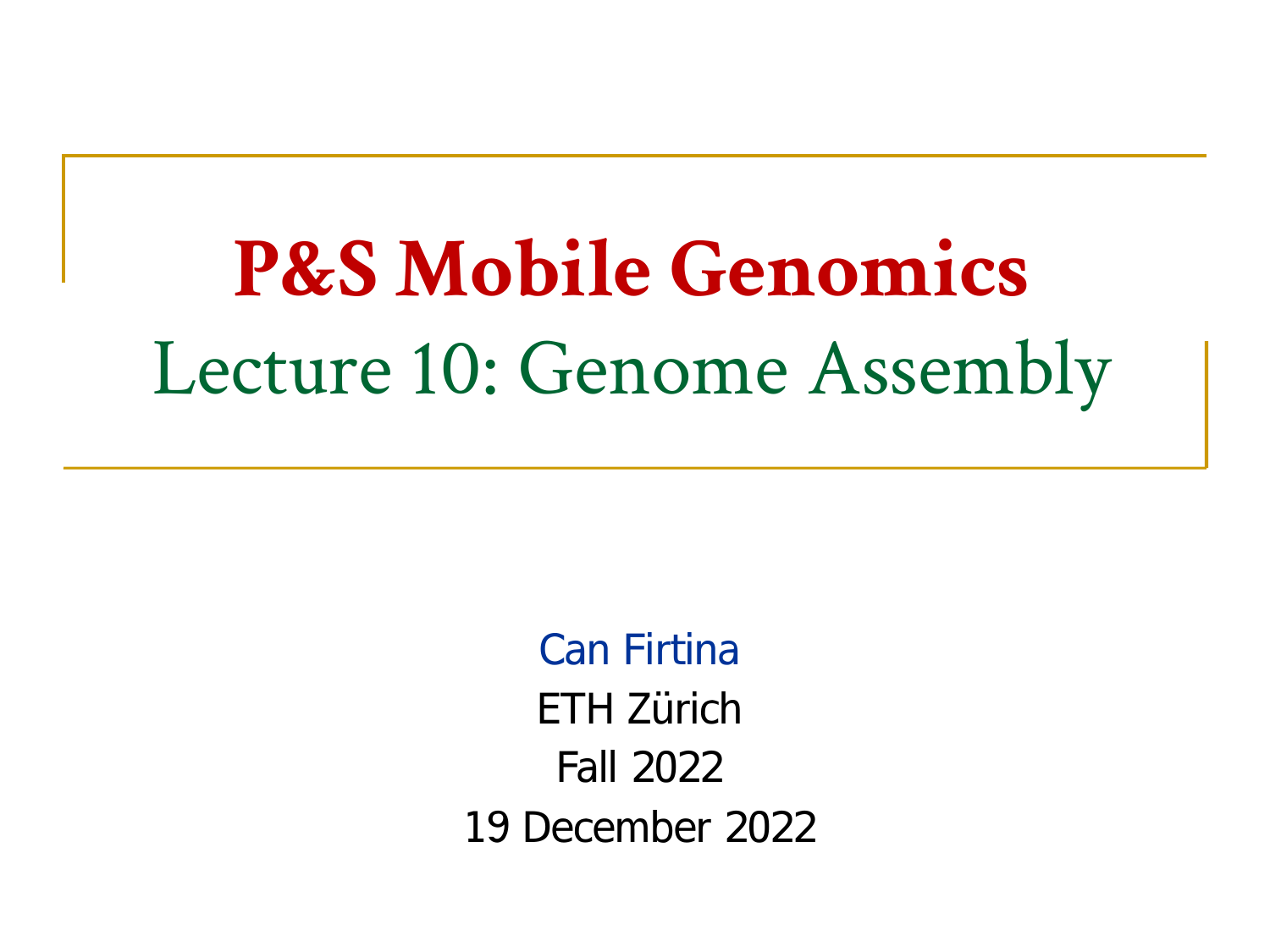

# P&S Mobile Genomics Lecture 10: Genome Assembly

Can Firtina
ETH Zürich
Fall 2022
19 December 2022